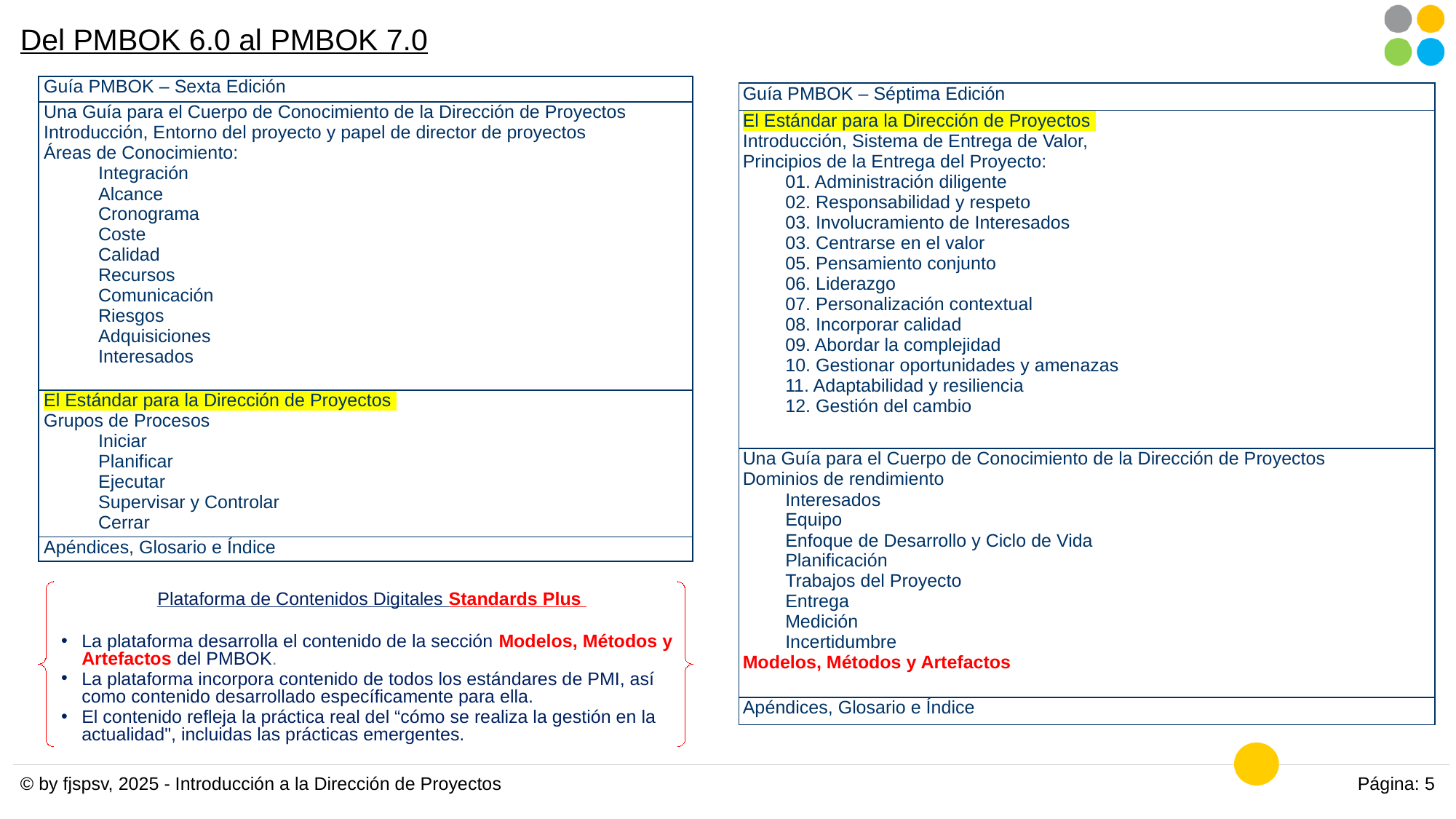

# Del PMBOK 6.0 al PMBOK 7.0
| Guía PMBOK – Sexta Edición |
| --- |
| Una Guía para el Cuerpo de Conocimiento de la Dirección de Proyectos Introducción, Entorno del proyecto y papel de director de proyectos Áreas de Conocimiento: Integración Alcance Cronograma Coste Calidad Recursos Comunicación Riesgos Adquisiciones Interesados |
| El Estándar para la Dirección de Proyectos Grupos de Procesos Iniciar Planificar Ejecutar Supervisar y Controlar Cerrar |
| Apéndices, Glosario e Índice |
| Guía PMBOK – Séptima Edición |
| --- |
| El Estándar para la Dirección de Proyectos Introducción, Sistema de Entrega de Valor, Principios de la Entrega del Proyecto: 01. Administración diligente 02. Responsabilidad y respeto 03. Involucramiento de Interesados 03. Centrarse en el valor 05. Pensamiento conjunto 06. Liderazgo 07. Personalización contextual 08. Incorporar calidad 09. Abordar la complejidad 10. Gestionar oportunidades y amenazas 11. Adaptabilidad y resiliencia 12. Gestión del cambio |
| Una Guía para el Cuerpo de Conocimiento de la Dirección de Proyectos Dominios de rendimiento Interesados Equipo Enfoque de Desarrollo y Ciclo de Vida Planificación Trabajos del Proyecto Entrega Medición Incertidumbre Modelos, Métodos y Artefactos |
| Apéndices, Glosario e Índice |
Plataforma de Contenidos Digitales Standards Plus
La plataforma desarrolla el contenido de la sección Modelos, Métodos y Artefactos del PMBOK.
La plataforma incorpora contenido de todos los estándares de PMI, así como contenido desarrollado específicamente para ella.
El contenido refleja la práctica real del “cómo se realiza la gestión en la actualidad", incluidas las prácticas emergentes.
© by fjspsv, 2025 - Introducción a la Dirección de Proyectos
Página: 5